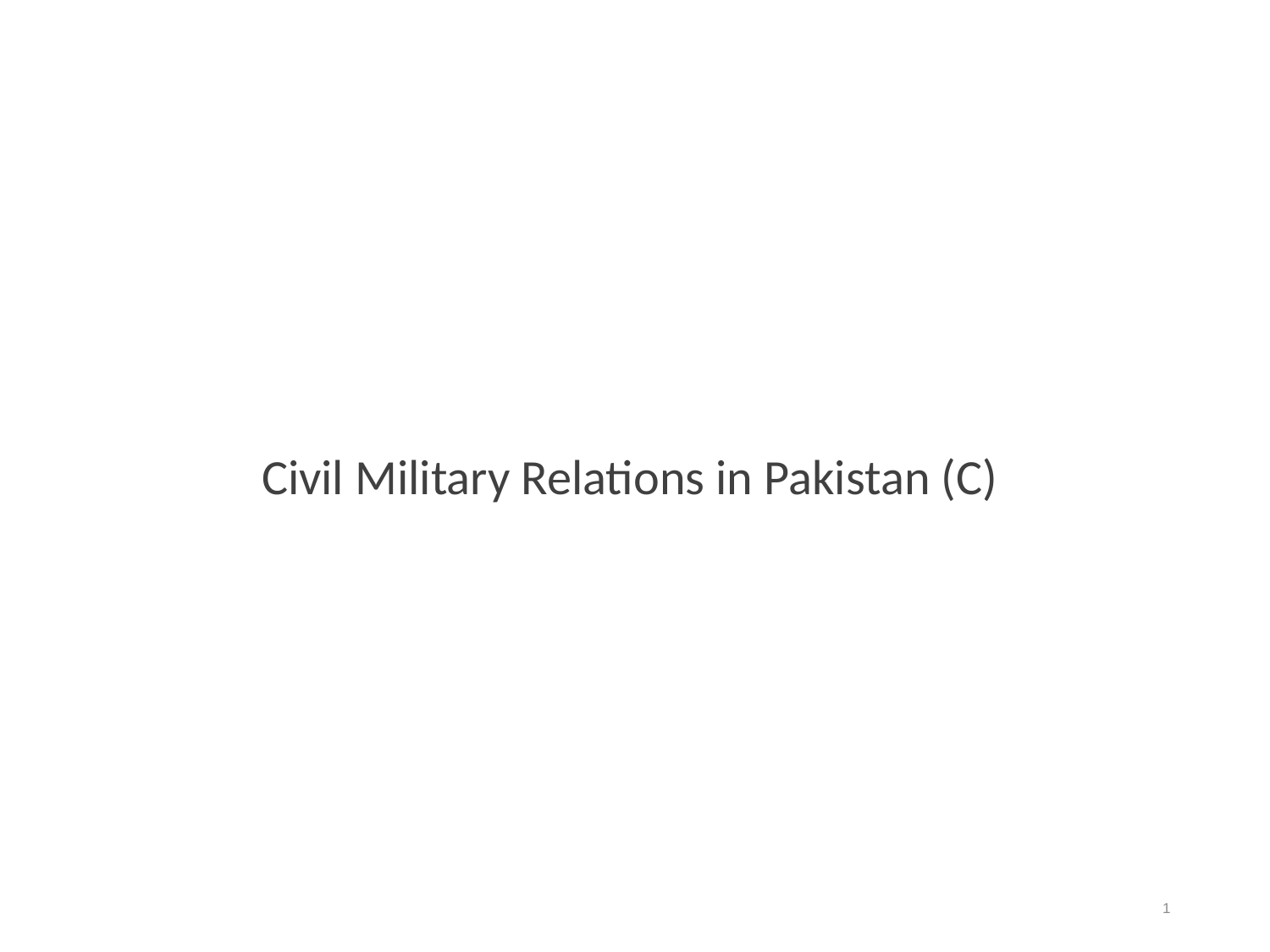

Civil Military Relations in Pakistan (C)
1